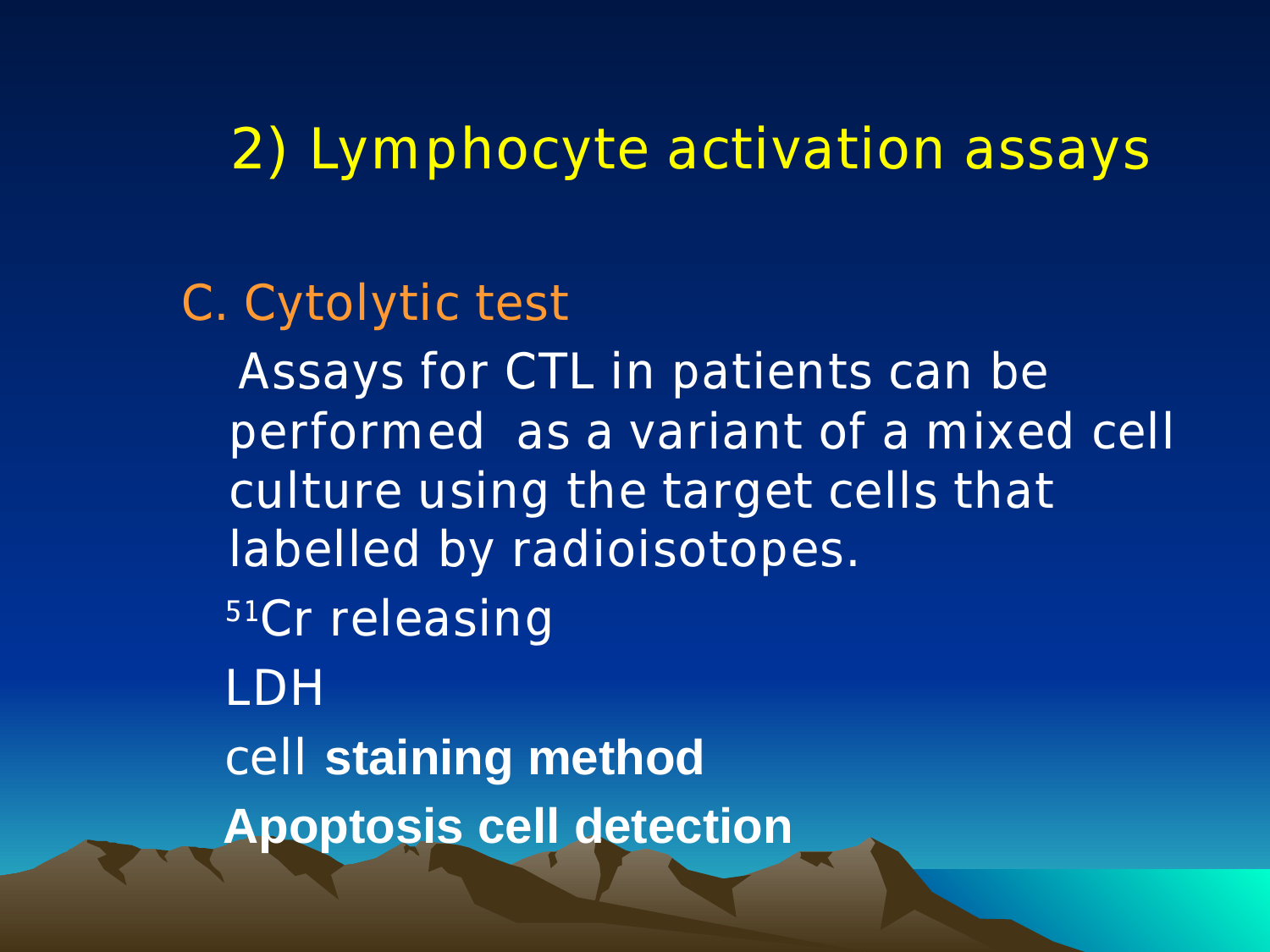

# 2) Lymphocyte activation assays
C. Cytolytic test
    Assays for CTL in patients can be performed  as a variant of a mixed cell culture using the target cells that labelled by radioisotopes.
   51Cr releasing
   LDH
   cell staining method
   Apoptosis cell detection